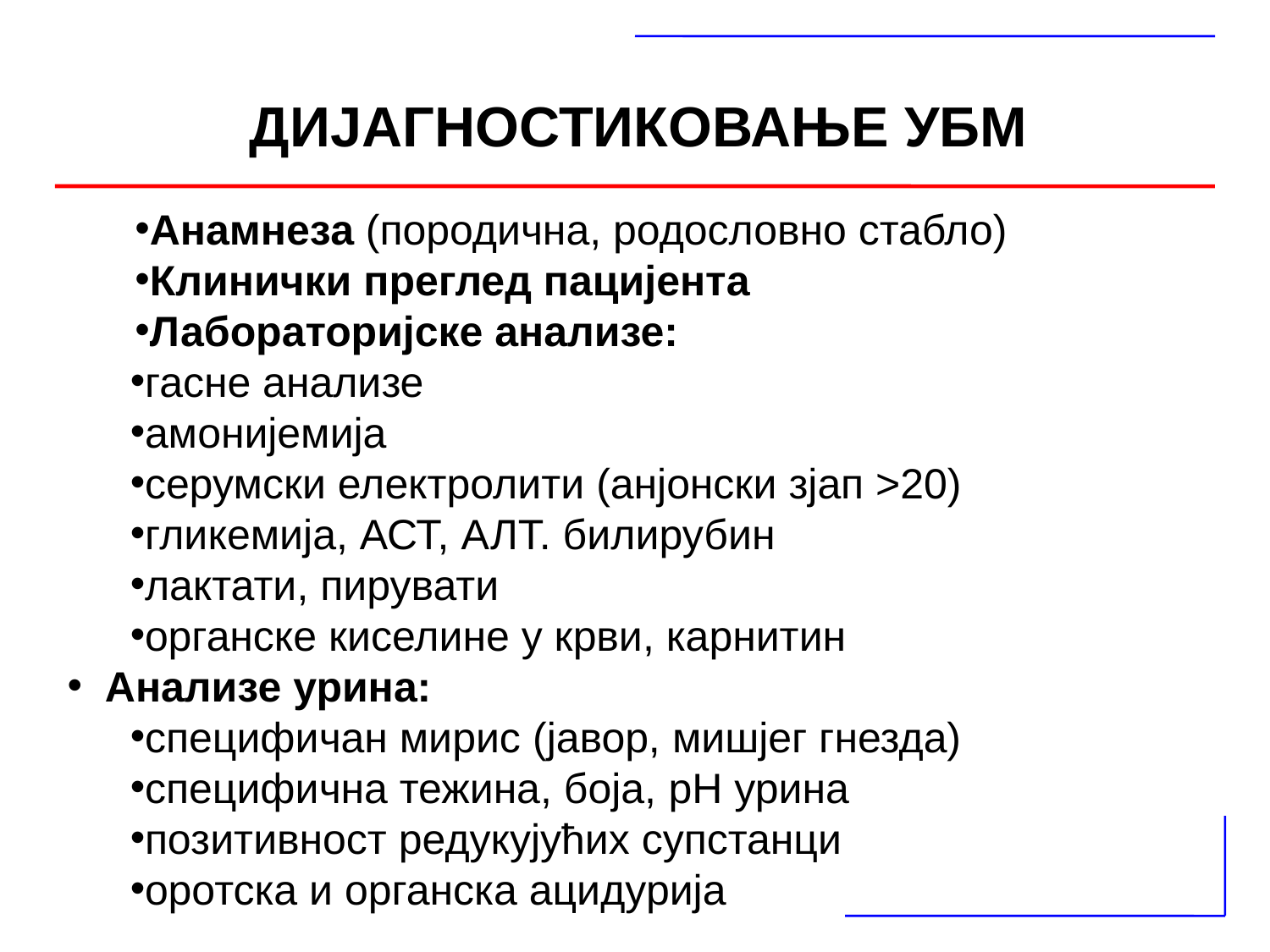

ДИЈАГНОСТИКОВАЊЕ УБМ
Анамнеза (породична, родословно стабло)
Клинички преглед пацијента
Лабораторијске анализе:
гасне анализе
амонијемија
серумски електролити (анјонски зјап >20)
гликемија, АСТ, АЛТ. билирубин
лактати, пирувати
органске киселине у крви, карнитин
Анализе урина:
специфичан мирис (јавор, мишјег гнезда)
специфична тежина, боја, pH урина
позитивност редукујућих супстанци
оротска и органска ацидурија